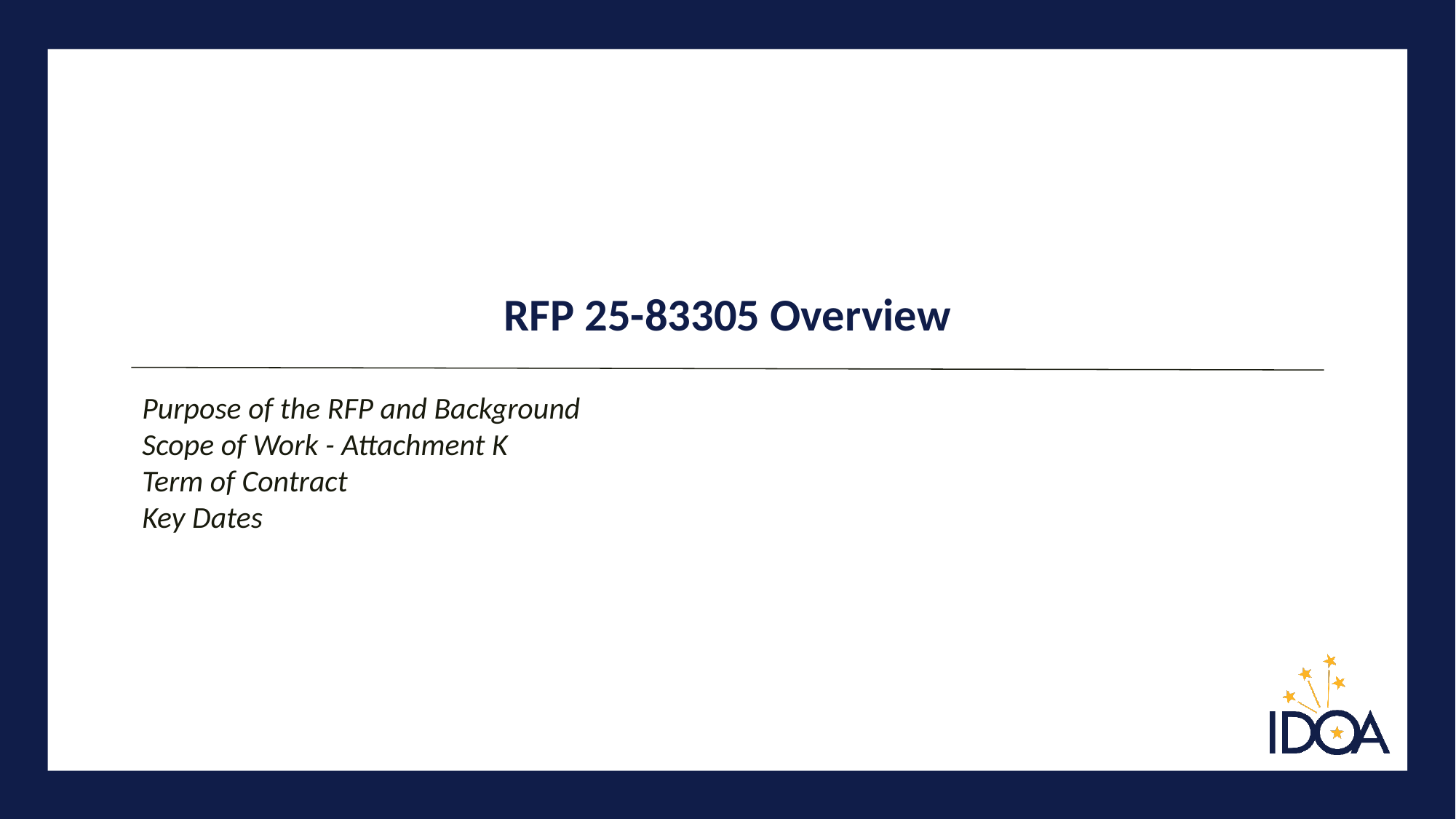

# RFP 25-83305 Overview

Purpose of the RFP and Background
Scope of Work - Attachment K
Term of Contract
Key Dates